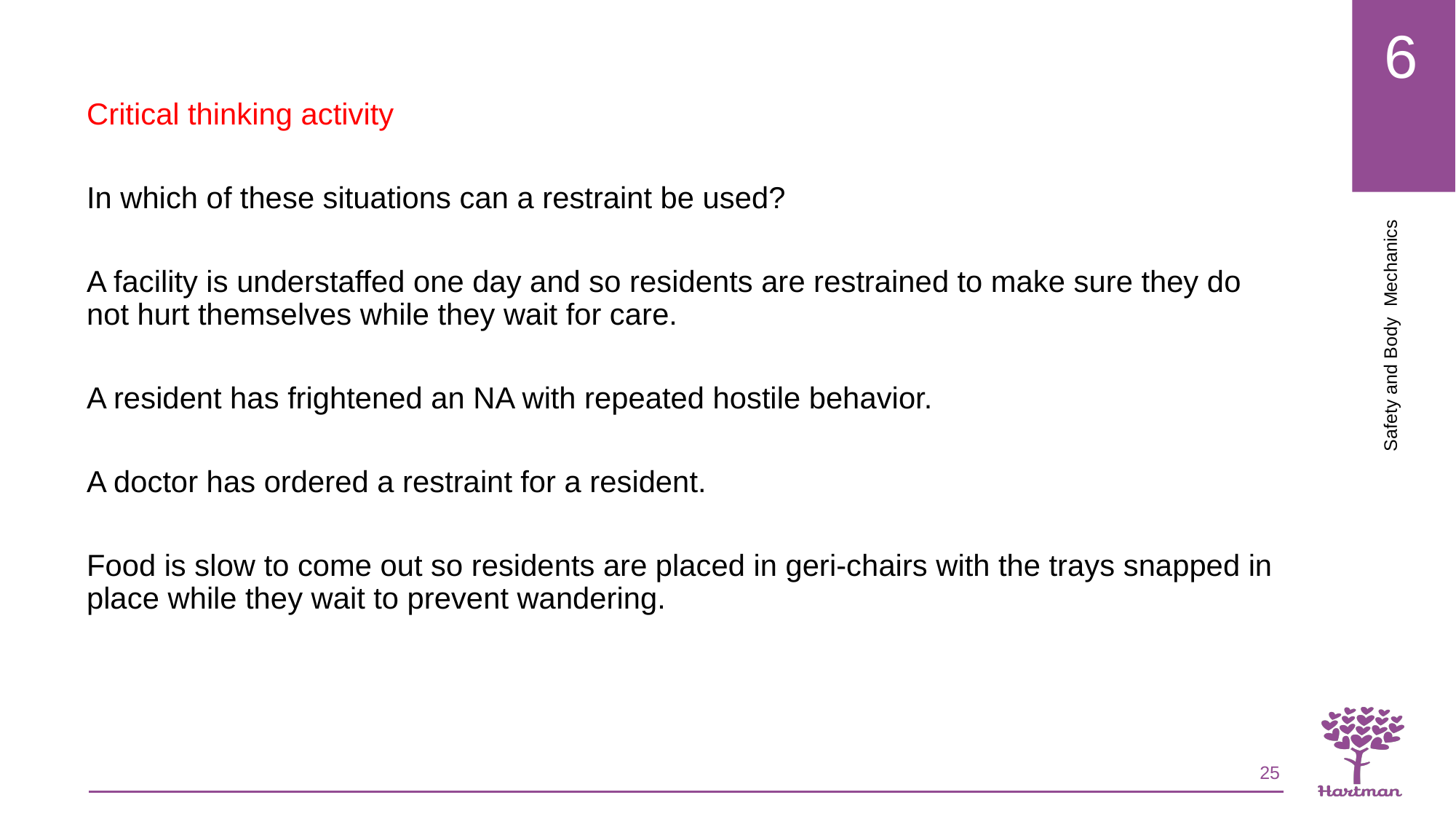

Critical thinking activity

In which of these situations can a restraint be used?

A facility is understaffed one day and so residents are restrained to make sure they do not hurt themselves while they wait for care.

A resident has frightened an NA with repeated hostile behavior.

A doctor has ordered a restraint for a resident.

Food is slow to come out so residents are placed in geri-chairs with the trays snapped in place while they wait to prevent wandering.

25